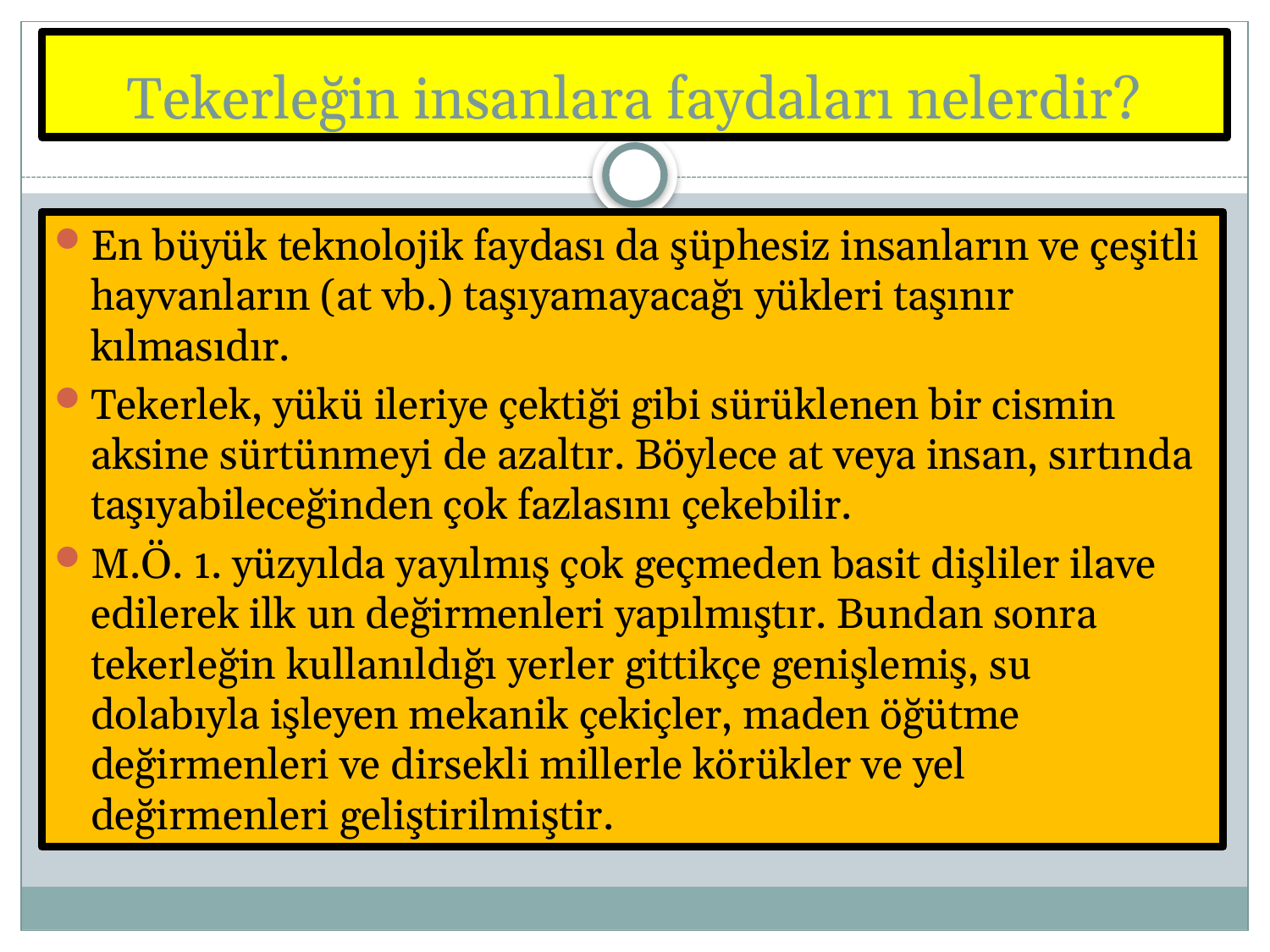

# Tekerleğin insanlara faydaları nelerdir?
En büyük teknolojik faydası da şüphesiz insanların ve çeşitli hayvanların (at vb.) taşıyamayacağı yükleri taşınır kılmasıdır.
Tekerlek, yükü ileriye çektiği gibi sürüklenen bir cismin aksine sürtünmeyi de azaltır. Böylece at veya insan, sırtında taşıyabileceğinden çok fazlasını çekebilir.
M.Ö. 1. yüzyılda yayılmış çok geçmeden basit dişliler ilave edilerek ilk un değirmenleri yapılmıştır. Bundan sonra tekerleğin kullanıldığı yerler gittikçe genişlemiş, su dolabıyla işleyen mekanik çekiçler, maden öğütme değirmenleri ve dirsekli millerle körükler ve yel değirmenleri geliştirilmiştir.